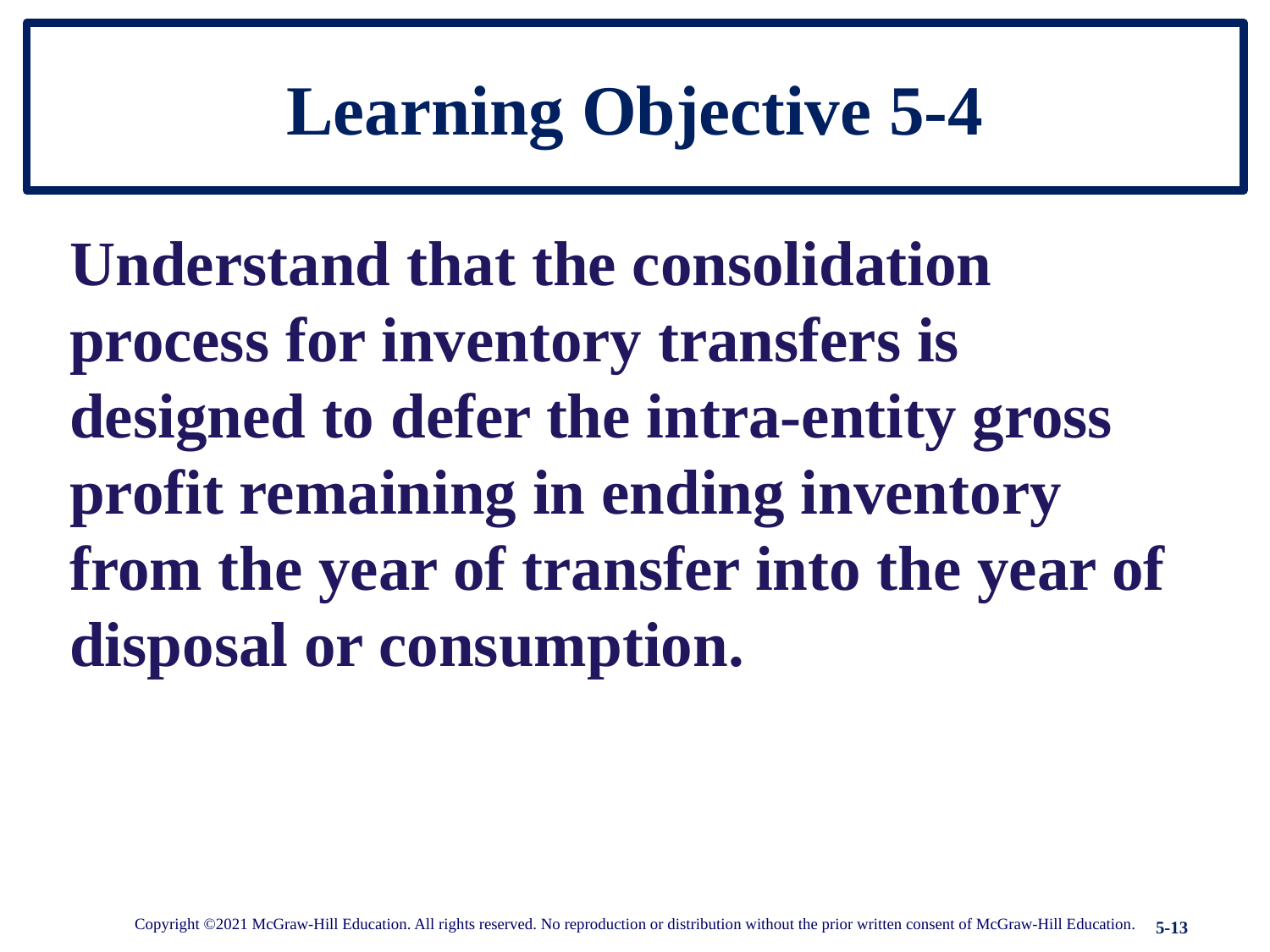

# Learning Objective 5-4
Understand that the consolidation process for inventory transfers is designed to defer the intra-entity gross profit remaining in ending inventory from the year of transfer into the year of disposal or consumption.
Copyright ©2021 McGraw-Hill Education. All rights reserved. No reproduction or distribution without the prior written consent of McGraw-Hill Education.
5-13